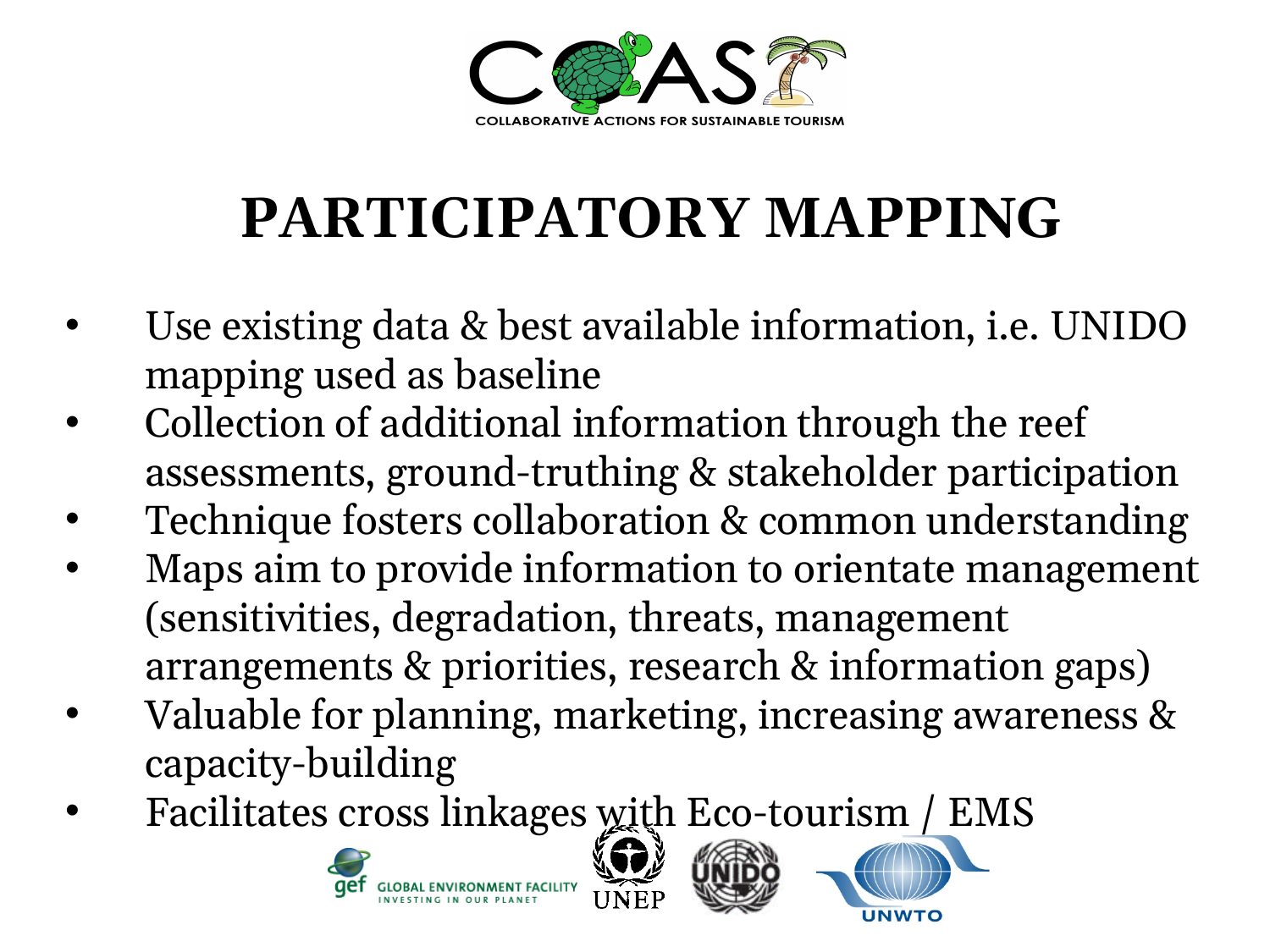

PARTICIPATORY MAPPING

Use existing data & best available information, i.e. UNIDO mapping used as baseline
Collection of additional information through the reef assessments, ground-truthing & stakeholder participation
Technique fosters collaboration & common understanding
Maps aim to provide information to orientate management (sensitivities, degradation, threats, management arrangements & priorities, research & information gaps)
Valuable for planning, marketing, increasing awareness & capacity-building
Facilitates cross linkages with Eco-tourism / EMS

#